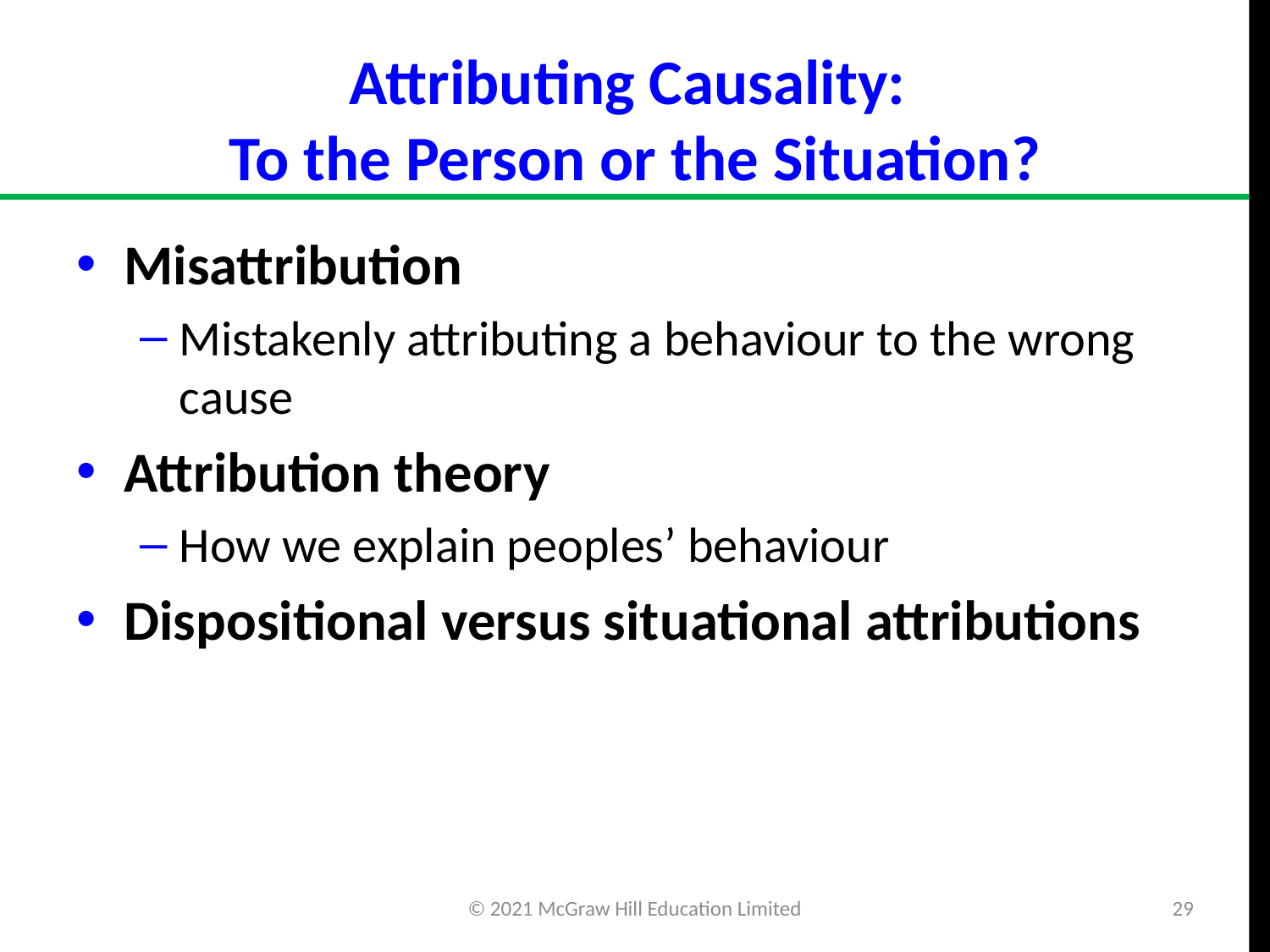

# Attributing Causality: To the Person or the Situation?
Misattribution
Mistakenly attributing a behaviour to the wrong cause
Attribution theory
How we explain peoples’ behaviour
Dispositional versus situational attributions

© 2021 McGraw Hill Education Limited
29